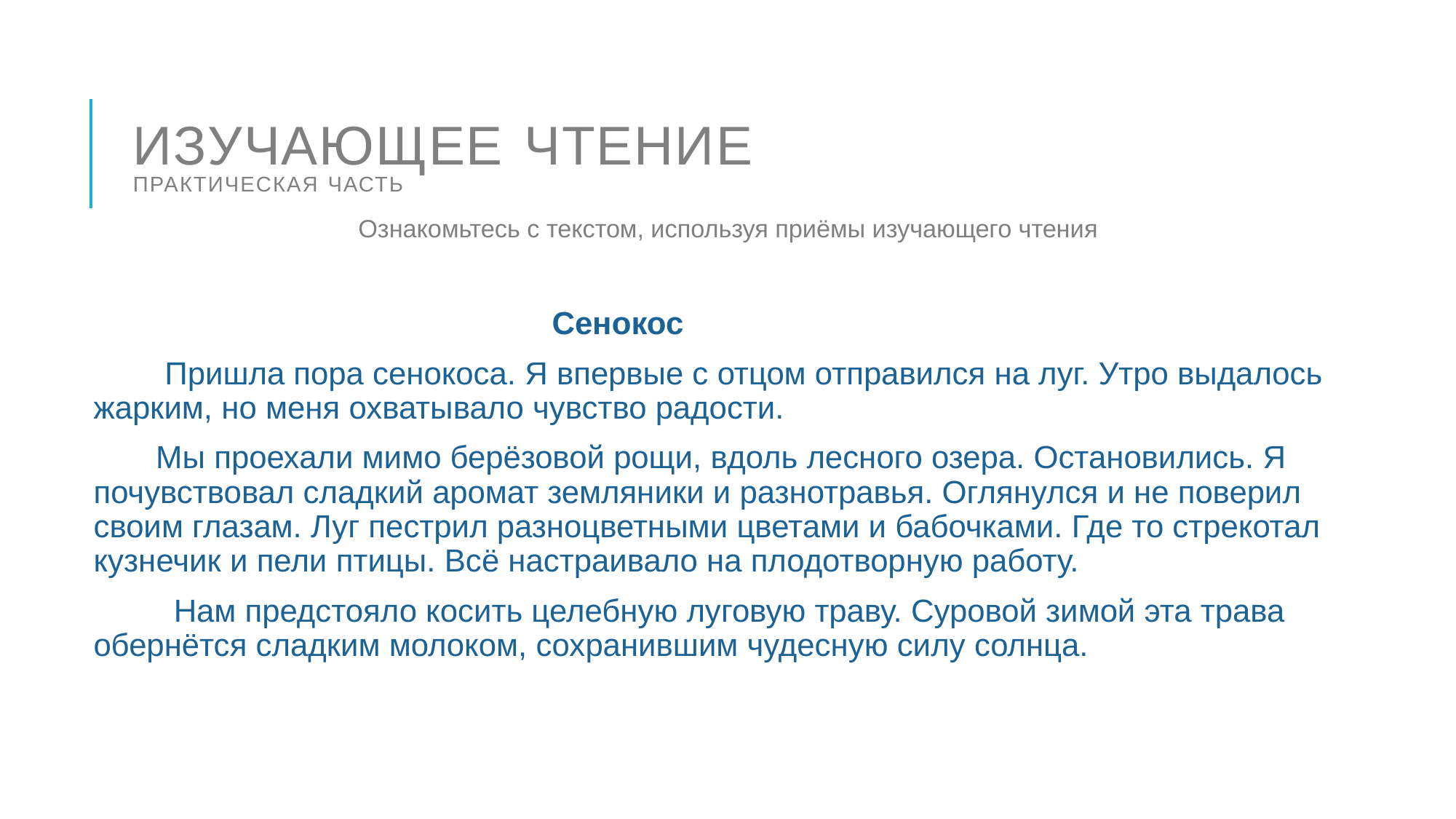

# Изучающее чтение практическая часть
Ознакомьтесь с текстом, используя приёмы изучающего чтения

                                                        Сенокос
        Пришла пора сенокоса. Я впервые с отцом отправился на луг. Утро выдалось жарким, но меня охватывало чувство радости.
       Мы проехали мимо берёзовой рощи, вдоль лесного озера. Остановились. Я почувствовал сладкий аромат земляники и разнотравья. Оглянулся и не поверил своим глазам. Луг пестрил разноцветными цветами и бабочками. Где то стрекотал кузнечик и пели птицы. Всё настраивало на плодотворную работу.
         Нам предстояло косить целебную луговую траву. Суровой зимой эта трава обернётся сладким молоком, сохранившим чудесную силу солнца.